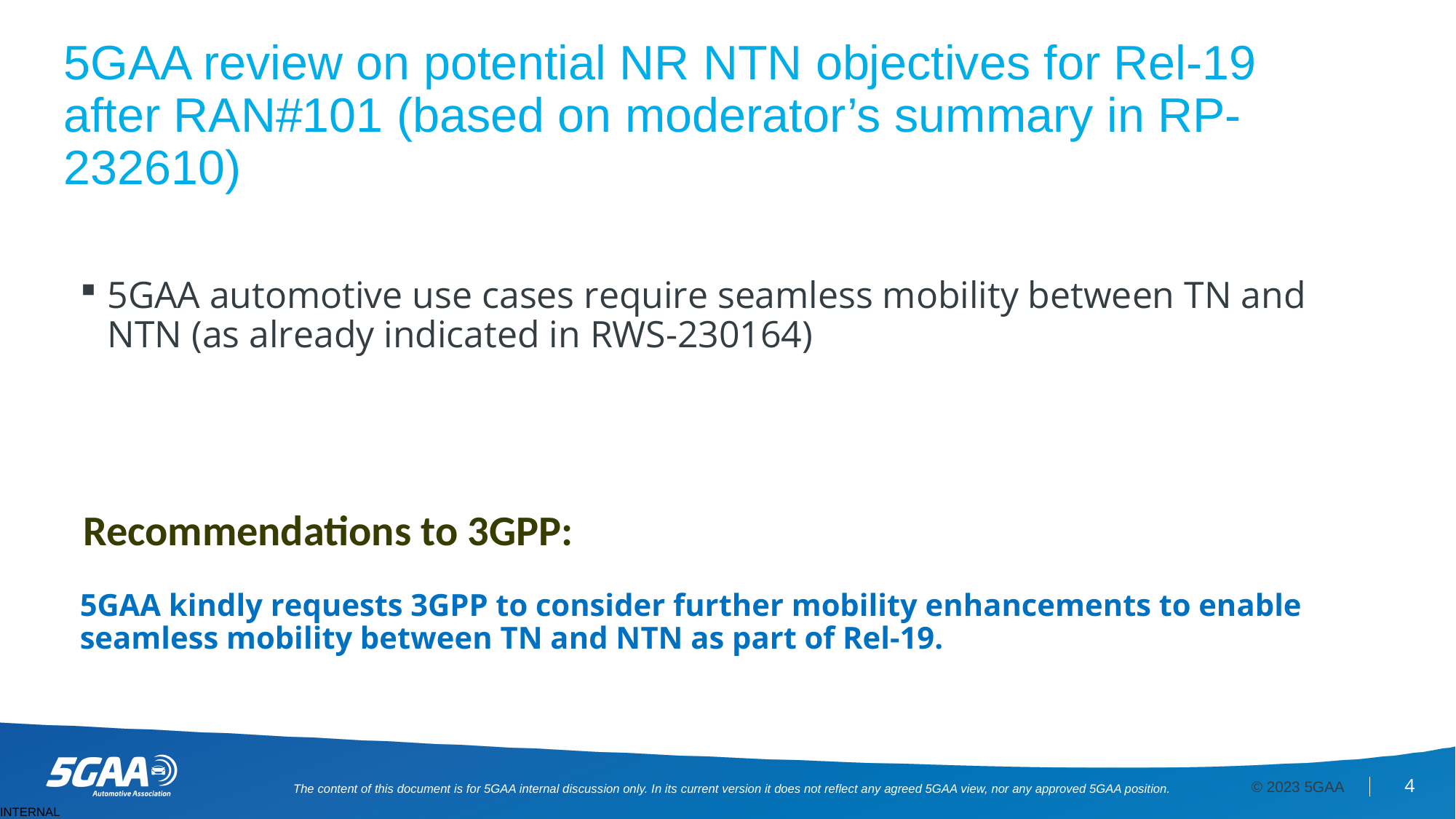

# 5GAA review on potential NR NTN objectives for Rel-19 after RAN#101 (based on moderator’s summary in RP-232610)
5GAA automotive use cases require seamless mobility between TN and NTN (as already indicated in RWS-230164)
Recommendations to 3GPP:
5GAA kindly requests 3GPP to consider further mobility enhancements to enable seamless mobility between TN and NTN as part of Rel-19.